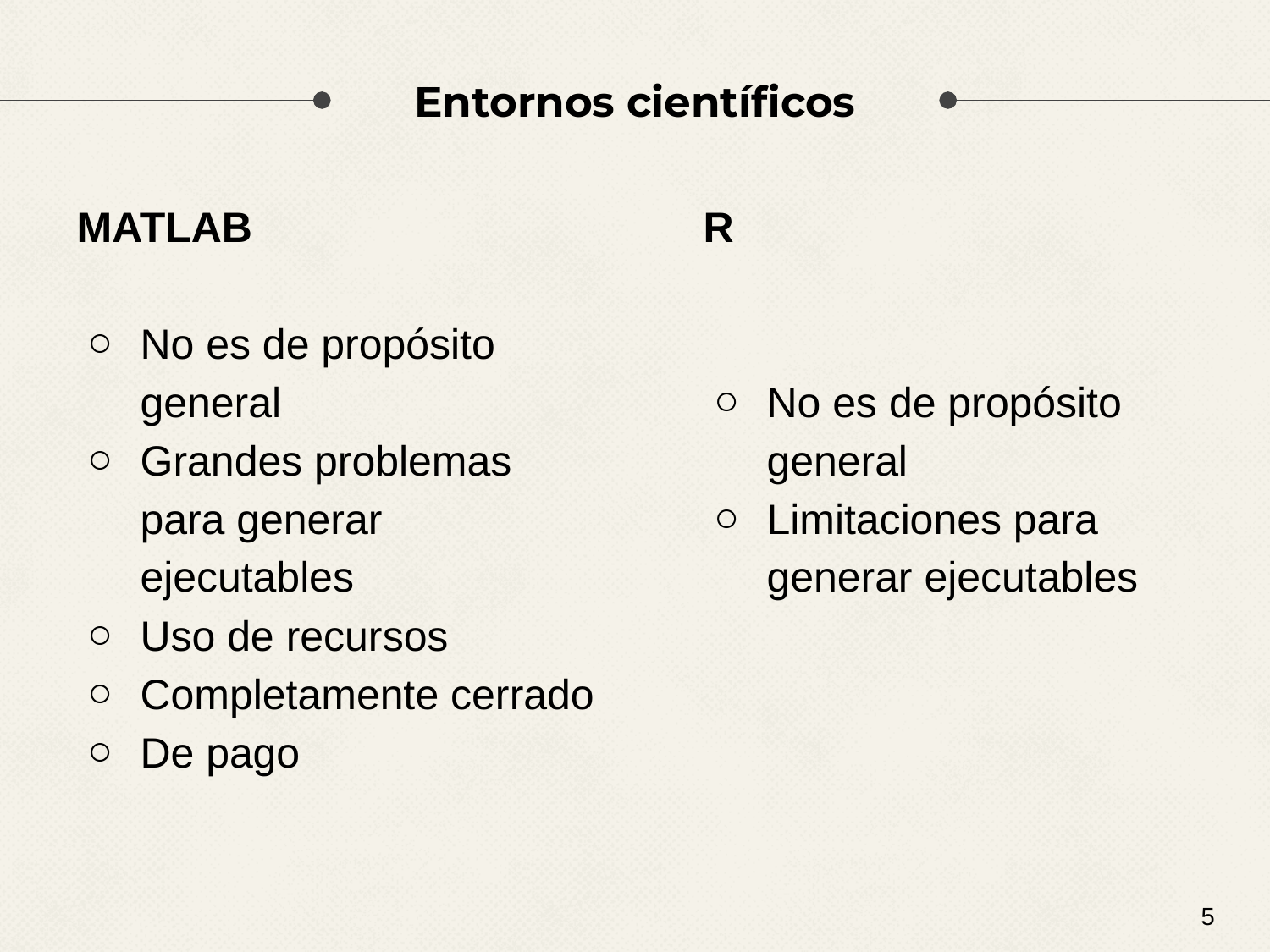

# Entornos científicos
MATLAB

No es de propósito general
Grandes problemas para generar ejecutables
Uso de recursos
Completamente cerrado
De pago
R

No es de propósito general
Limitaciones para generar ejecutables
5